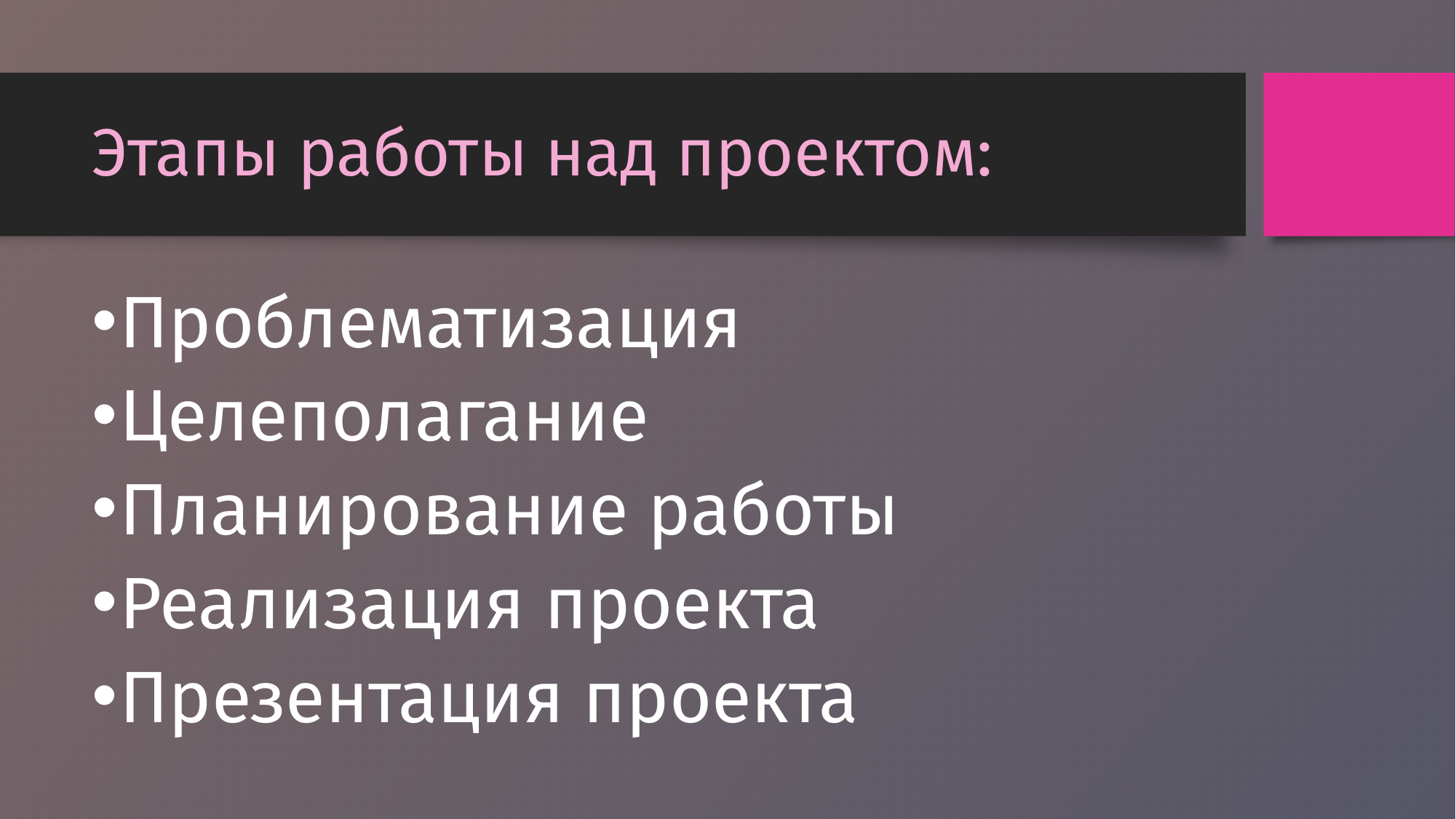

# Этапы работы над проектом:
Проблематизация
Целеполагание
Планирование работы
Реализация проекта
Презентация проекта